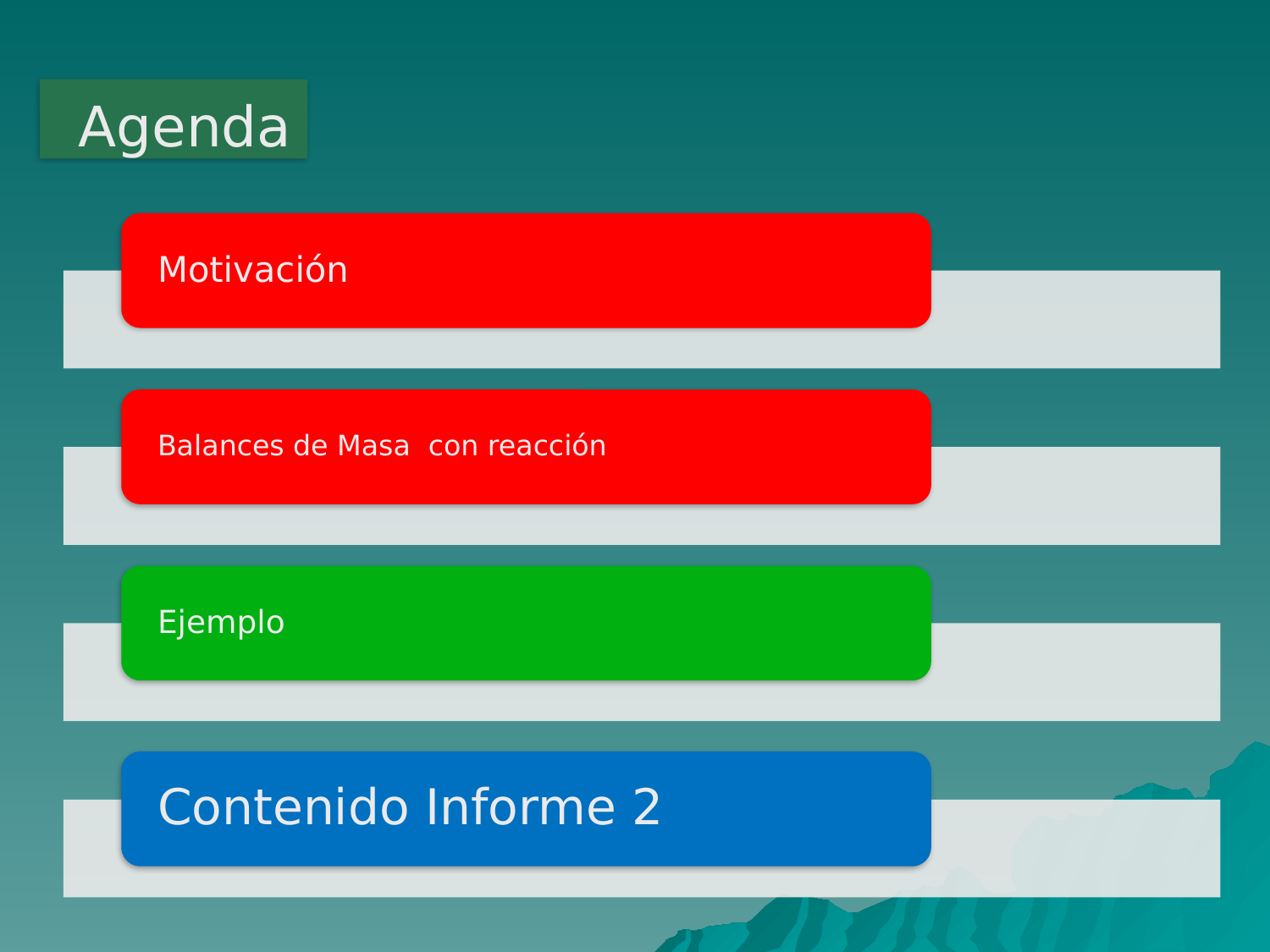

Agenda
Motivación
Balances de Masa  con reacción
Ejemplo
Contenido Informe 2